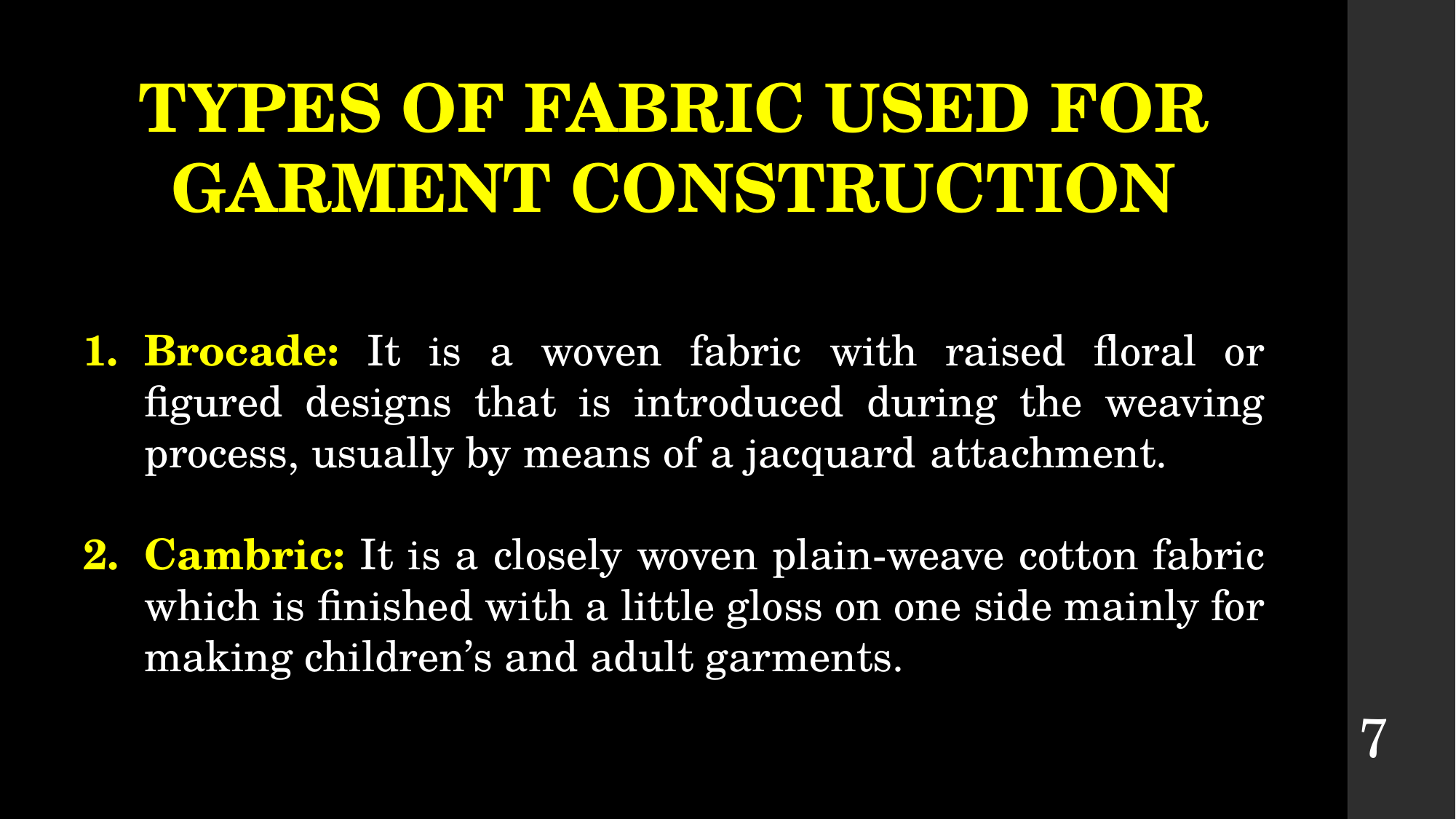

# TYPES OF FABRIC USED FOR GARMENT CONSTRUCTION
Brocade: It is a woven fabric with raised floral or figured designs that is introduced during the weaving process, usually by means of a jacquard attachment.

Cambric: It is a closely woven plain-weave cotton fabric which is finished with a little gloss on one side mainly for making children’s and adult garments.
7